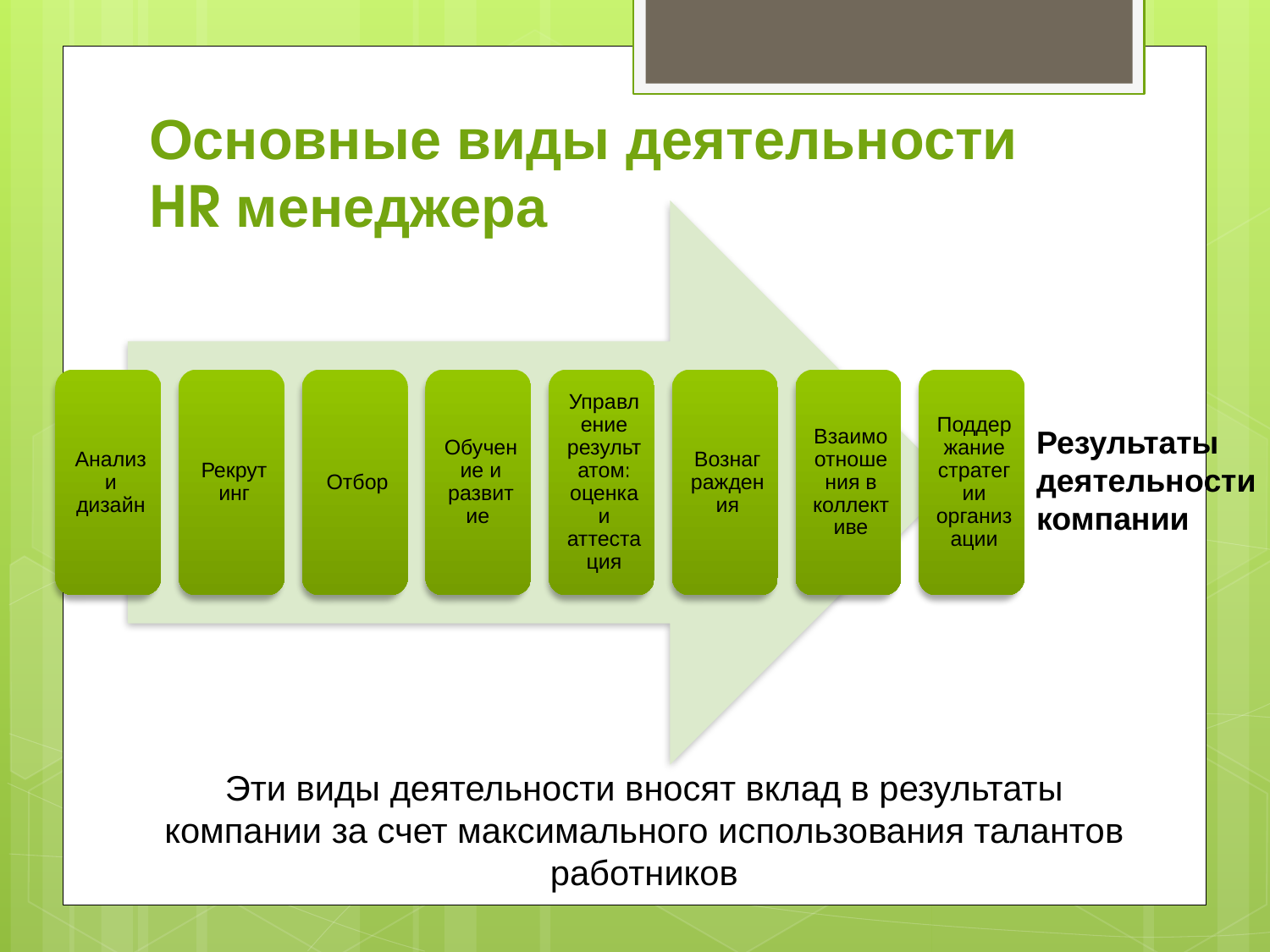

# Основные виды деятельности HR менеджера
Анализ и дизайн
Рекрутинг
Отбор
Обучение и развитие
Управление результатом: оценка и аттестация
Вознаграждения
Взаимоотношения в коллективе
Поддержание стратегии организации
Результаты деятельности компании
Эти виды деятельности вносят вклад в результаты компании за счет максимального использования талантов работников